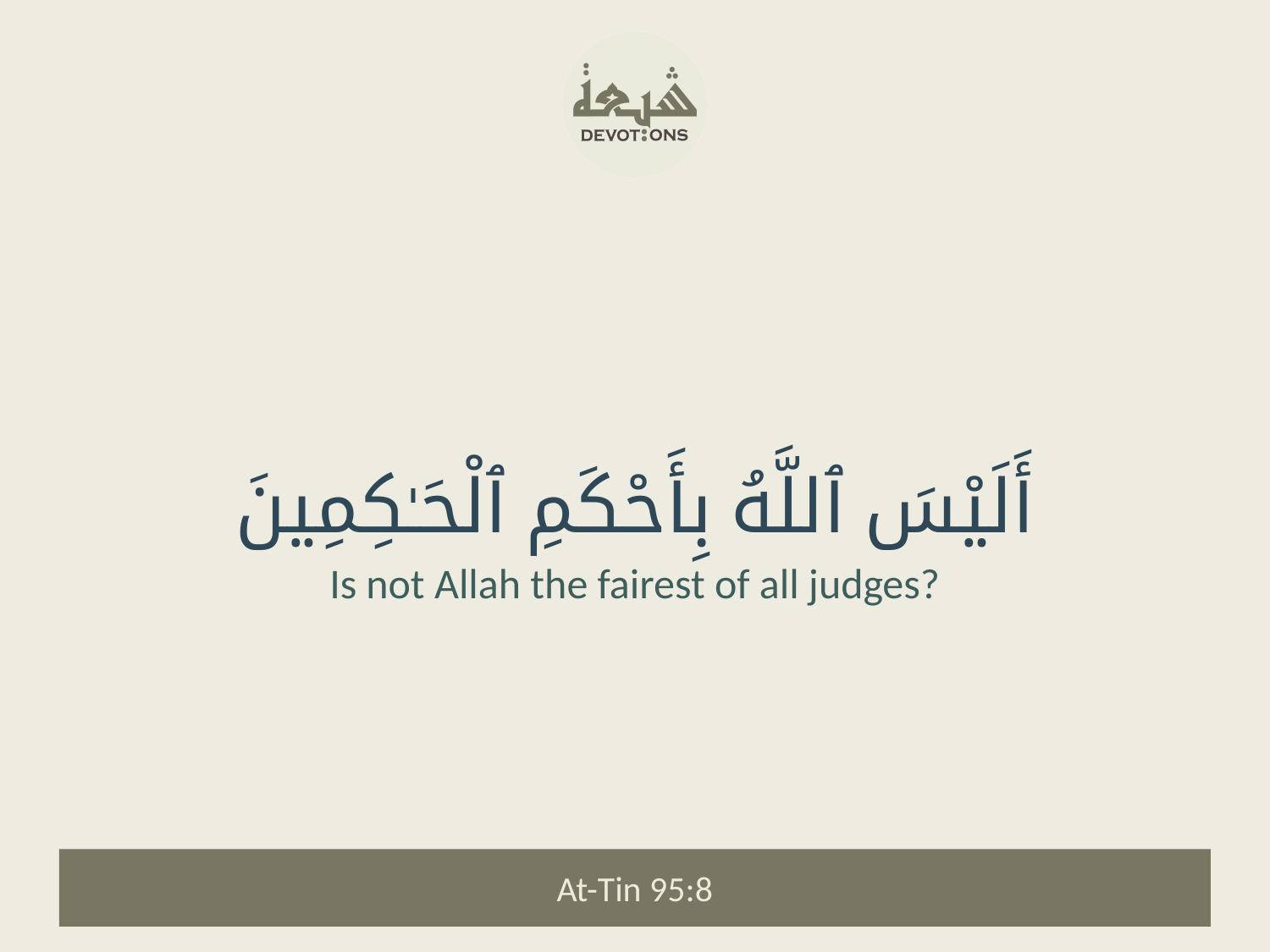

أَلَيْسَ ٱللَّهُ بِأَحْكَمِ ٱلْحَـٰكِمِينَ
Is not Allah the fairest of all judges?
At-Tin 95:8